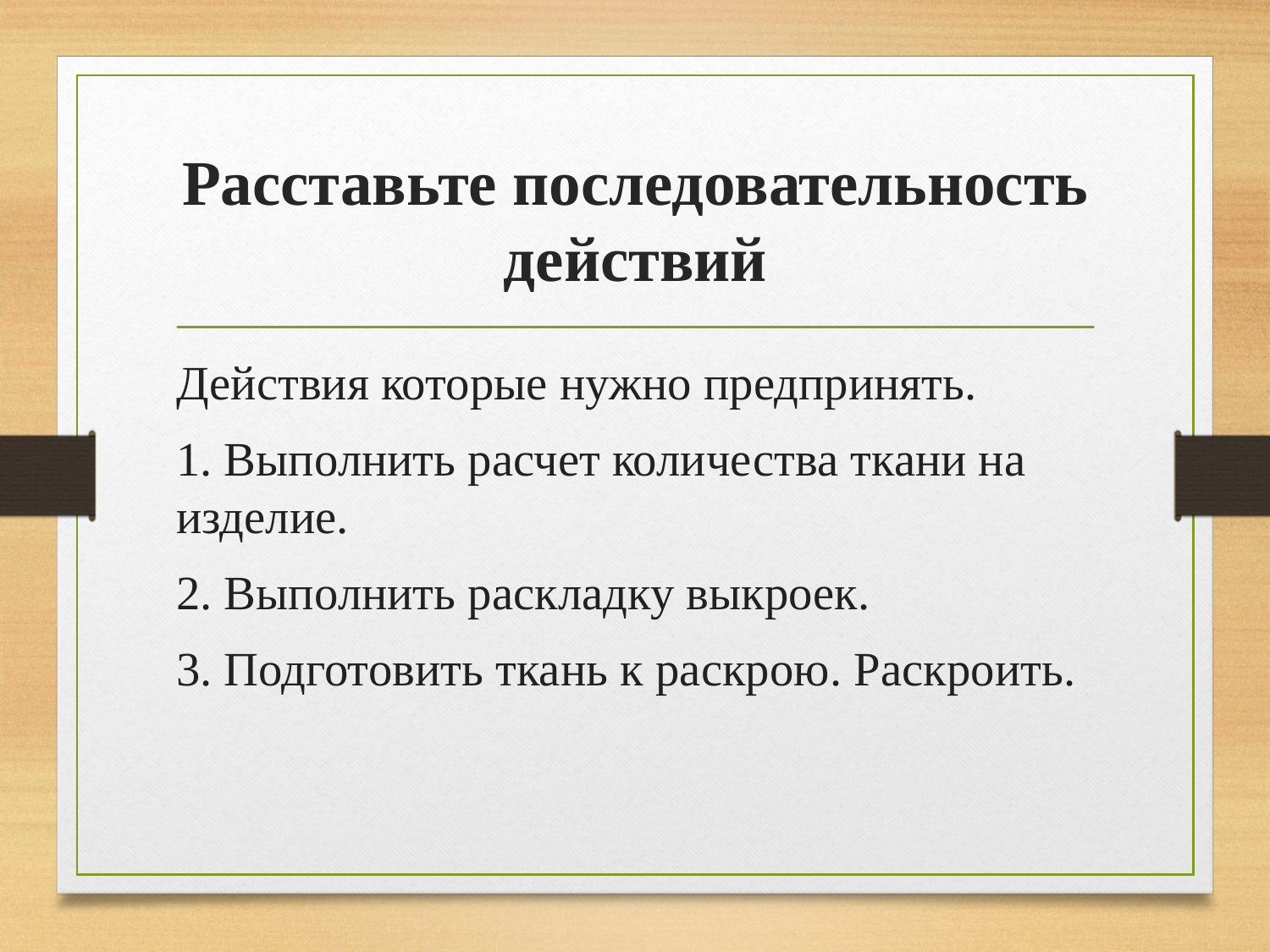

# Расставьте последовательность действий
Действия которые нужно предпринять.
1. Выполнить расчет количества ткани на изделие.
2. Выполнить раскладку выкроек.
3. Подготовить ткань к раскрою. Раскроить.